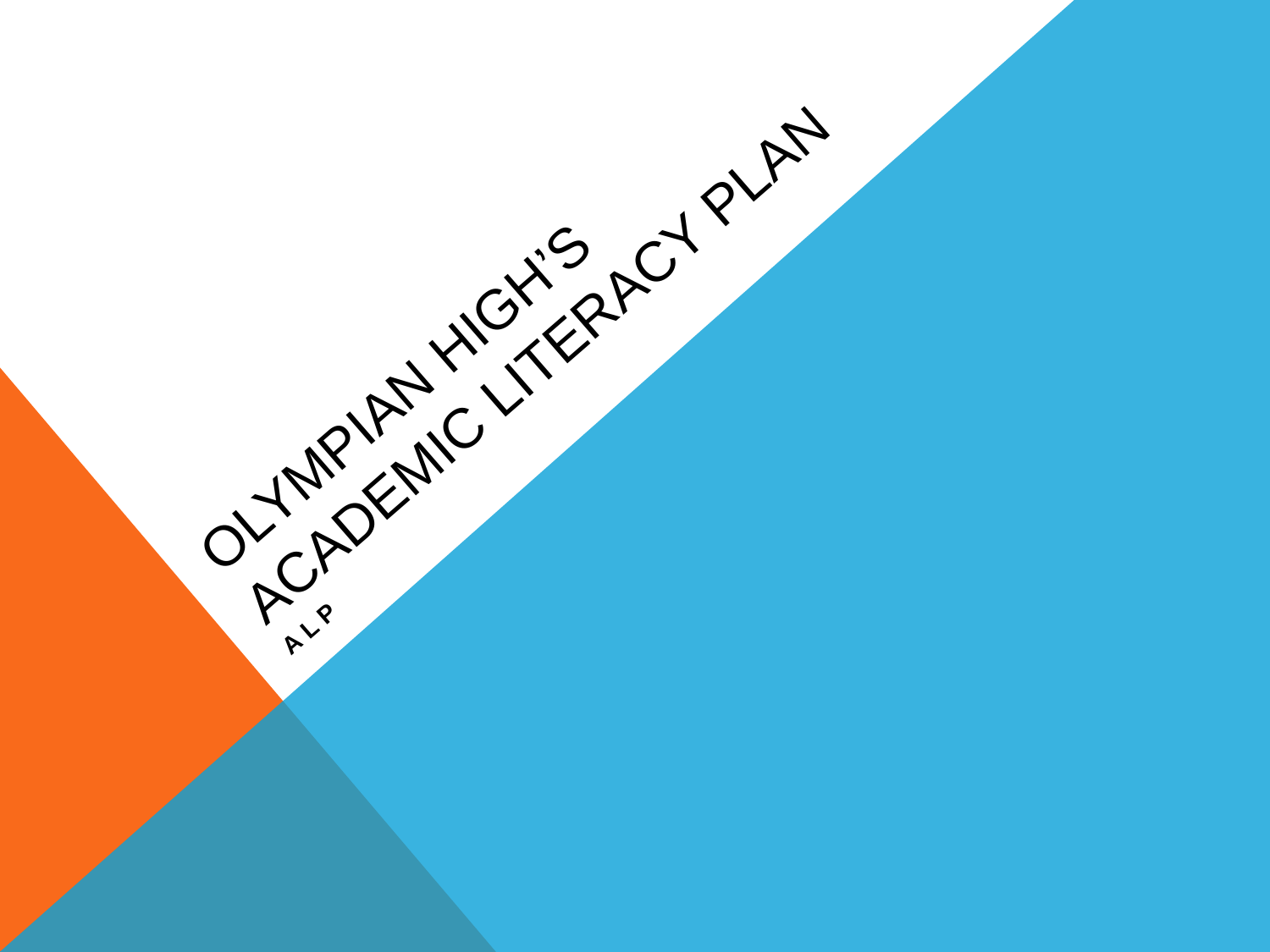

# Olympian High’s Academic Literacy Plan
ALP